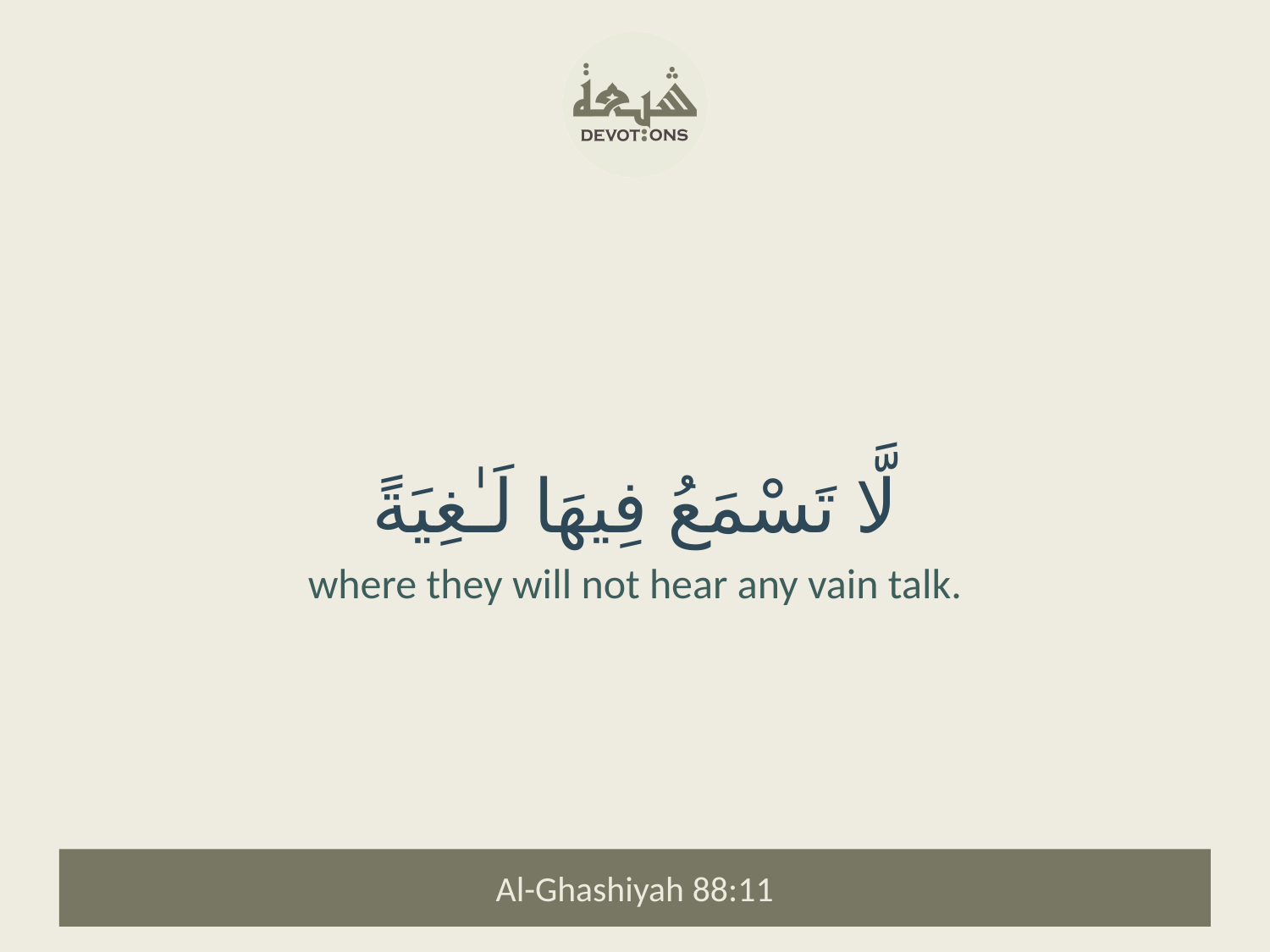

لَّا تَسْمَعُ فِيهَا لَـٰغِيَةً
where they will not hear any vain talk.
Al-Ghashiyah 88:11